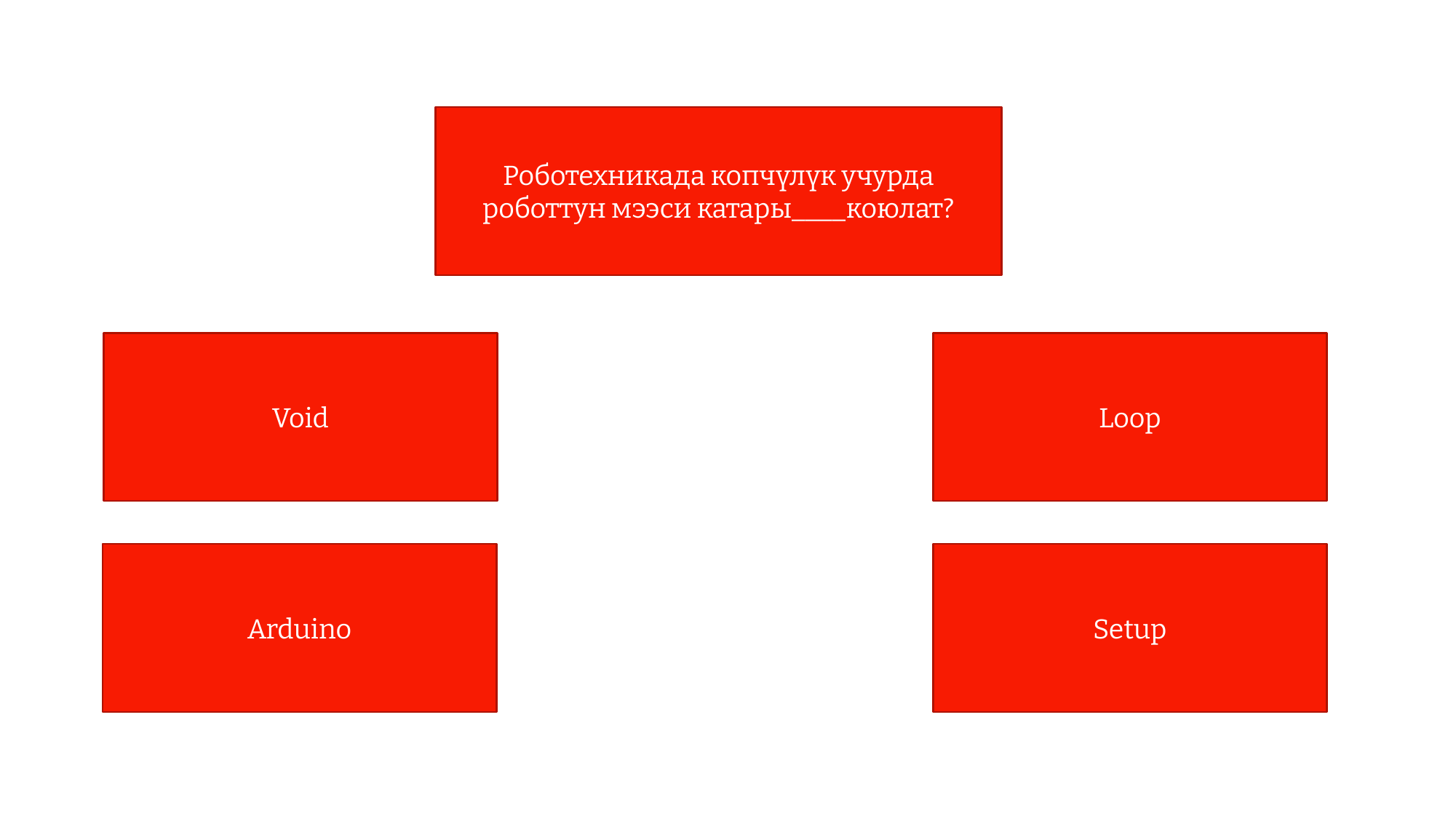

Роботехникада копчүлүк учурда роботтун мээси катары____коюлат?
Void
Loop
Arduino
Setup